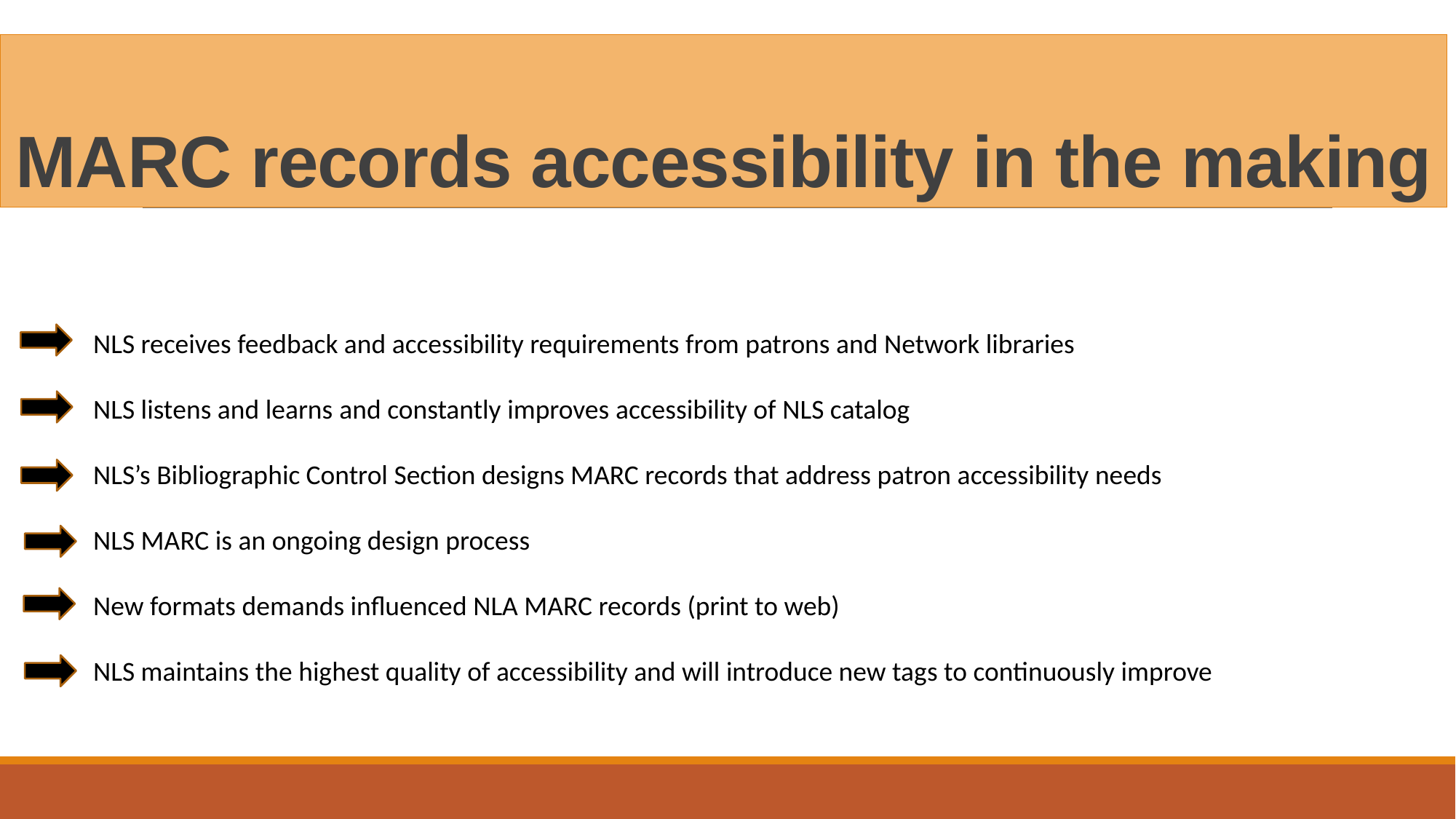

# MARC records accessibility in the making

          NLS receives feedback and accessibility requirements from patrons and Network libraries

          NLS listens and learns and constantly improves accessibility of NLS catalog

          NLS’s Bibliographic Control Section designs MARC records that address patron accessibility needs

          NLS MARC is an ongoing design process

          New formats demands influenced NLA MARC records (print to web)

          NLS maintains the highest quality of accessibility and will introduce new tags to continuously improve